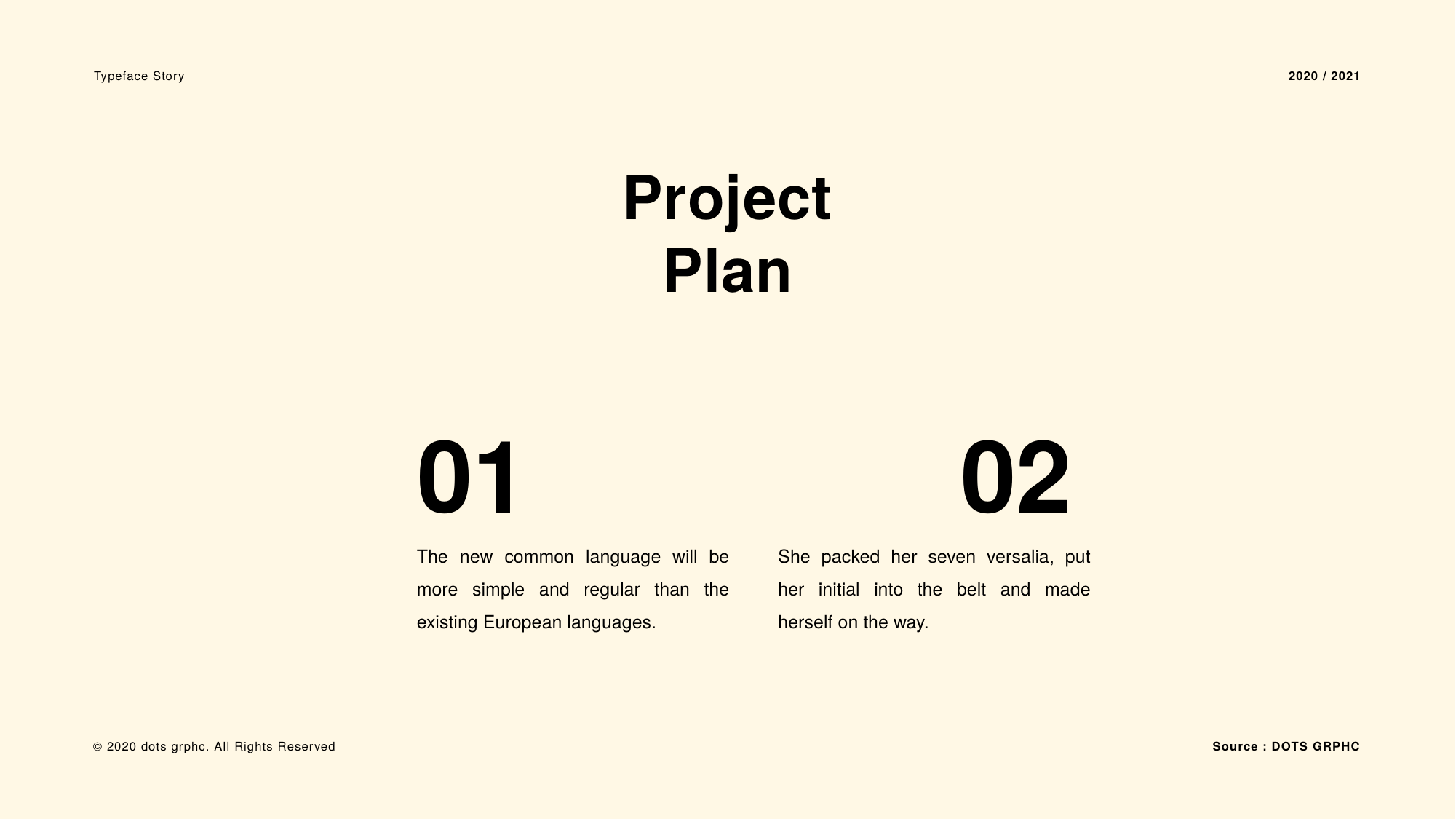

Typeface Story
2020 / 2021
Project Plan
01
02
The new common language will be more simple and regular than the existing European languages.
She packed her seven versalia, put her initial into the belt and made herself on the way.
Source : DOTS GRPHC
© 2020 dots grphc. All Rights Reserved